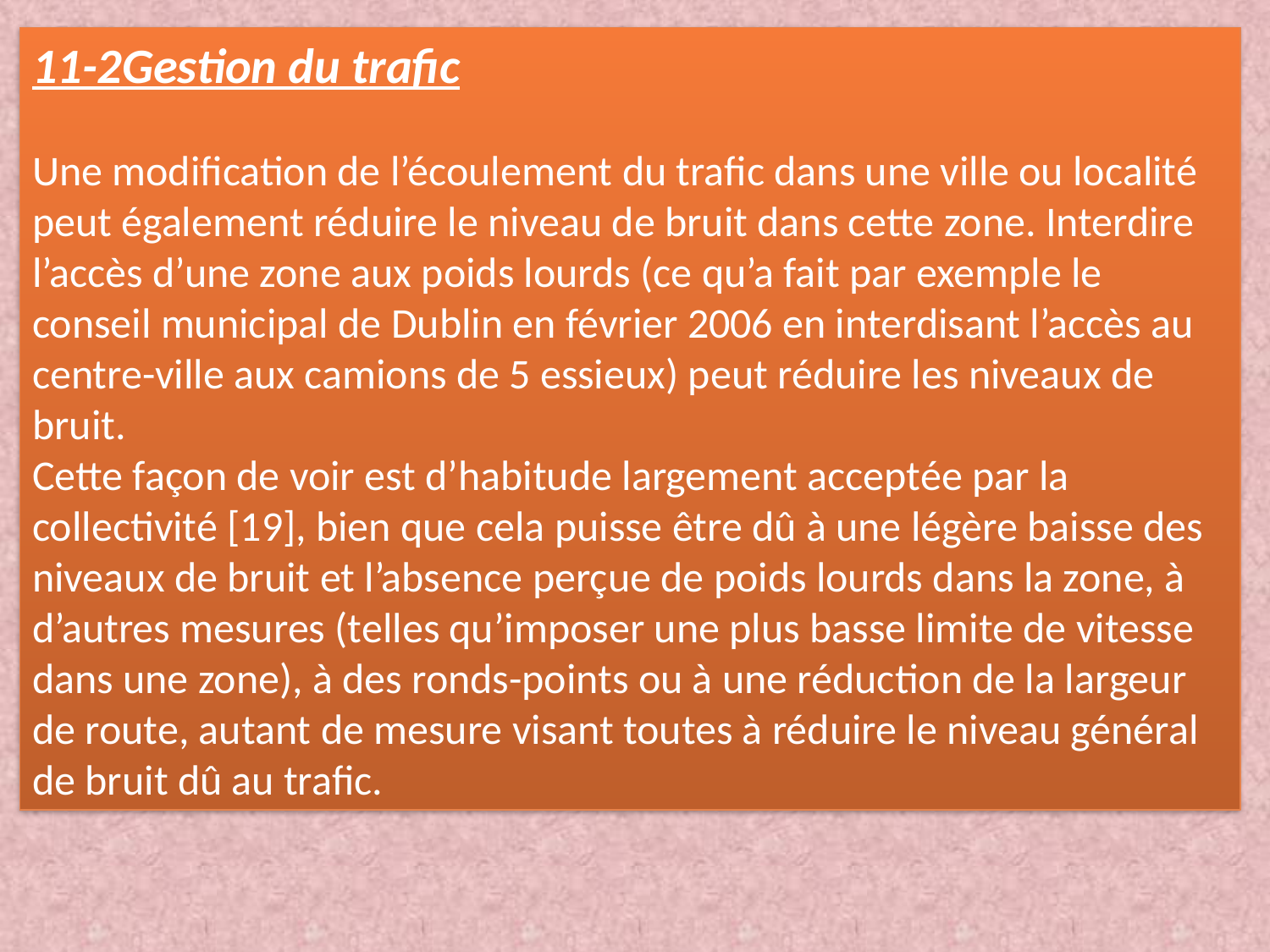

11-2Gestion du trafic

Une modification de l’écoulement du trafic dans une ville ou localité peut également réduire le niveau de bruit dans cette zone. Interdire l’accès d’une zone aux poids lourds (ce qu’a fait par exemple le conseil municipal de Dublin en février 2006 en interdisant l’accès au centre-ville aux camions de 5 essieux) peut réduire les niveaux de bruit.
Cette façon de voir est d’habitude largement acceptée par la collectivité [19], bien que cela puisse être dû à une légère baisse des niveaux de bruit et l’absence perçue de poids lourds dans la zone, à d’autres mesures (telles qu’imposer une plus basse limite de vitesse dans une zone), à des ronds-points ou à une réduction de la largeur de route, autant de mesure visant toutes à réduire le niveau général de bruit dû au trafic.